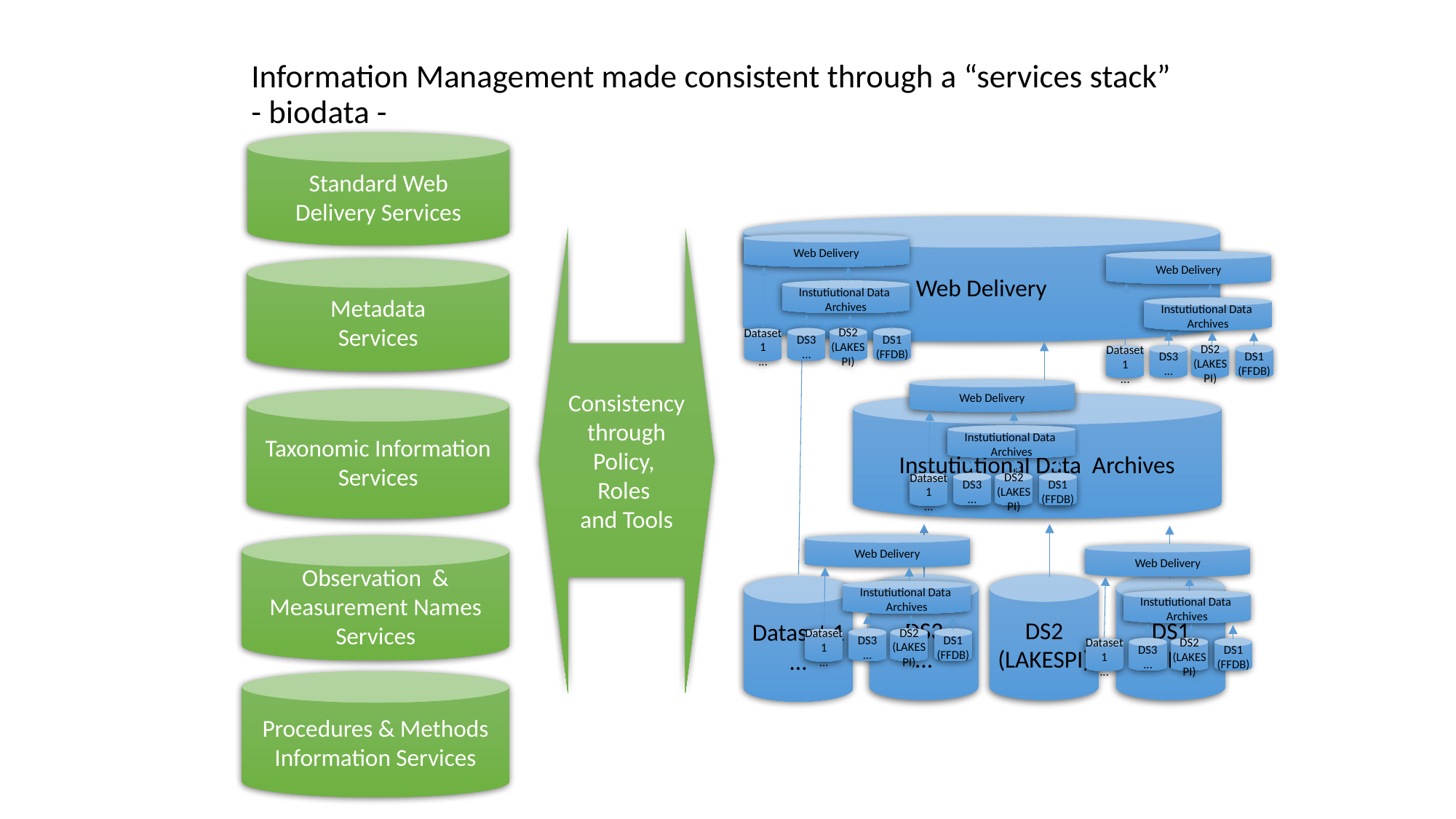

# Information Management made consistent through a “services stack” - biodata -
Standard Web
Delivery Services
Web Delivery
Instutiutional Data  Archives
DS3
...
DS2
(LAKESPI)
DS1
(FFDB)
Dataset 1
...
Consistency
through Policy,
Roles
and Tools
Web Delivery
Instutiutional Data  Archives
DS3
...
DS2
(LAKESPI)
DS1
(FFDB)
Dataset 1
...
Web Delivery
Instutiutional Data  Archives
DS3
...
DS2
(LAKESPI)
DS1
(FFDB)
Dataset 1
...
Metadata
Services
Web Delivery
Instutiutional Data  Archives
DS3
...
DS2
(LAKESPI)
DS1
(FFDB)
Dataset 1
...
Taxonomic Information Services
Web Delivery
Instutiutional Data  Archives
DS3
...
DS2
(LAKESPI)
DS1
(FFDB)
Dataset 1
...
Observation  & Measurement Names Services
Web Delivery
Instutiutional Data  Archives
DS3
...
DS2
(LAKESPI)
DS1
(FFDB)
Dataset 1
...
Procedures & Methods Information Services